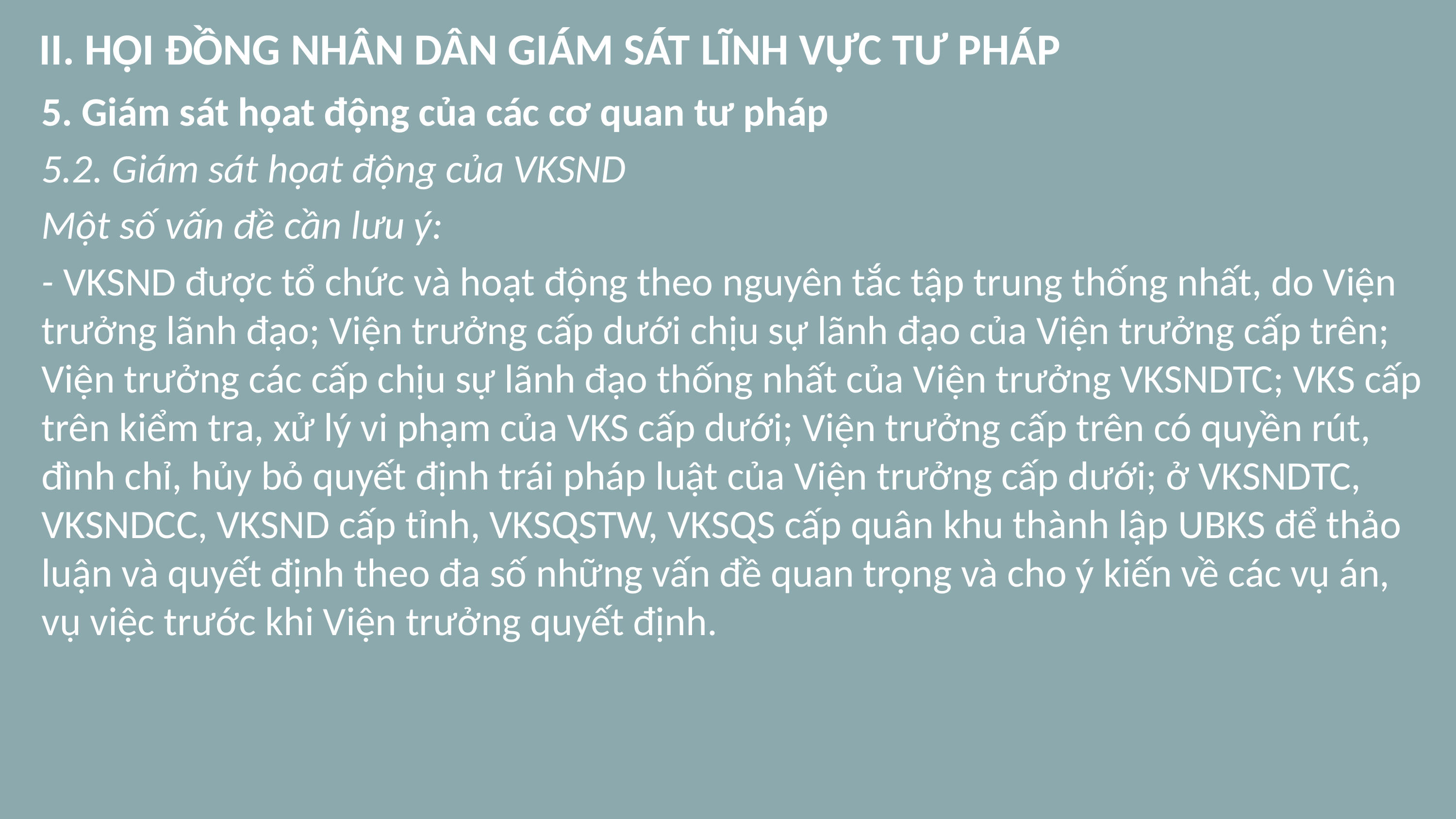

# II. HỘI ĐỒNG NHÂN DÂN GIÁM SÁT LĨNH VỰC TƯ PHÁP
5. Giám sát họat động của các cơ quan tư pháp
5.2. Giám sát họat động của VKSND
Một số vấn đề cần lưu ý:
- VKSND được tổ chức và hoạt động theo nguyên tắc tập trung thống nhất, do Viện trưởng lãnh đạo; Viện trưởng cấp dưới chịu sự lãnh đạo của Viện trưởng cấp trên; Viện trưởng các cấp chịu sự lãnh đạo thống nhất của Viện trưởng VKSNDTC; VKS cấp trên kiểm tra, xử lý vi phạm của VKS cấp dưới; Viện trưởng cấp trên có quyền rút, đình chỉ, hủy bỏ quyết định trái pháp luật của Viện trưởng cấp dưới; ở VKSNDTC, VKSNDCC, VKSND cấp tỉnh, VKSQSTW, VKSQS cấp quân khu thành lập UBKS để thảo luận và quyết định theo đa số những vấn đề quan trọng và cho ý kiến về các vụ án, vụ việc trước khi Viện trưởng quyết định.